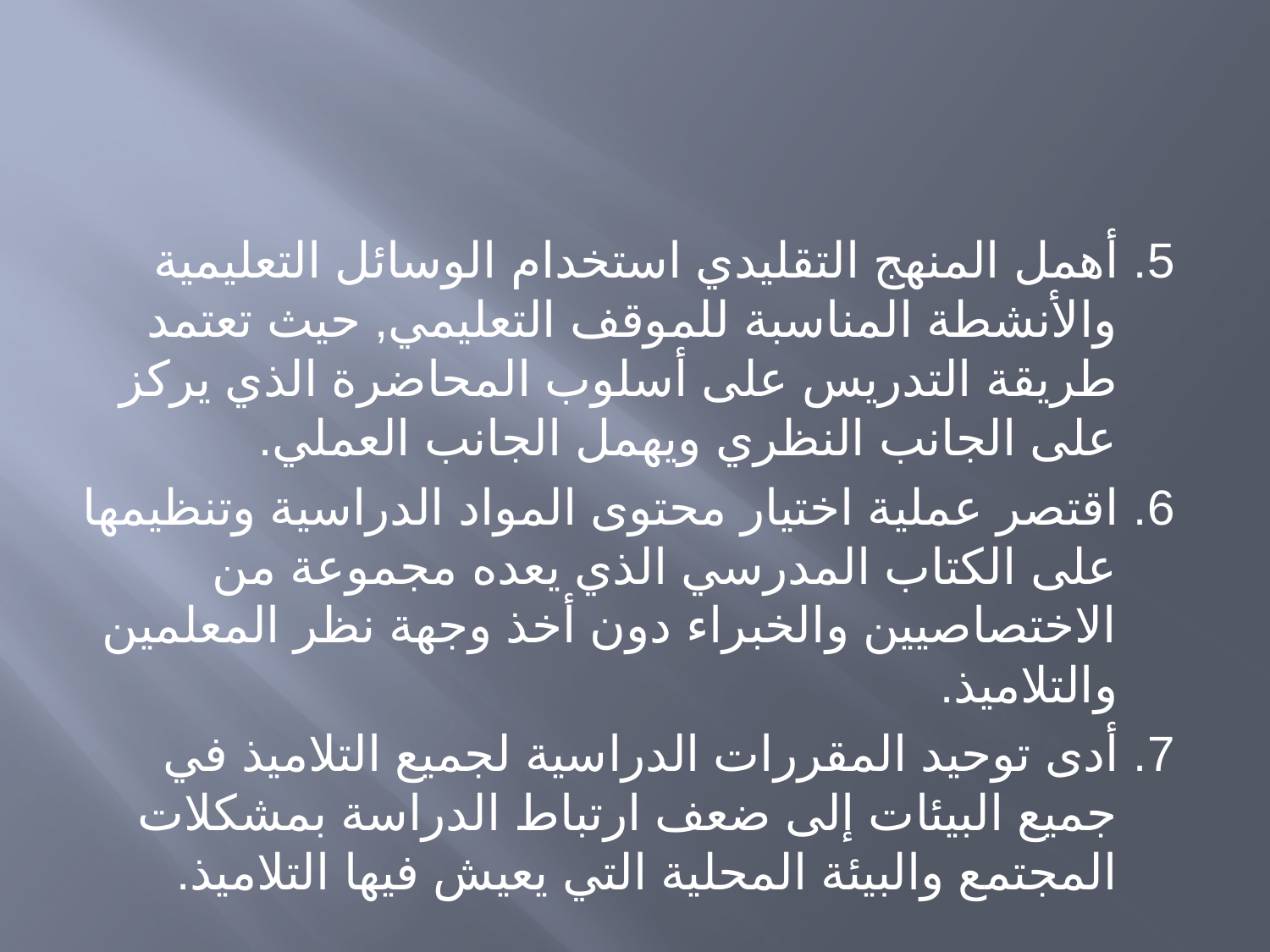

#
5. أهمل المنهج التقليدي استخدام الوسائل التعليمية والأنشطة المناسبة للموقف التعليمي, حيث تعتمد طريقة التدريس على أسلوب المحاضرة الذي يركز على الجانب النظري ويهمل الجانب العملي.
6. اقتصر عملية اختيار محتوى المواد الدراسية وتنظيمها على الكتاب المدرسي الذي يعده مجموعة من الاختصاصيين والخبراء دون أخذ وجهة نظر المعلمين والتلاميذ.
7. أدى توحيد المقررات الدراسية لجميع التلاميذ في جميع البيئات إلى ضعف ارتباط الدراسة بمشكلات المجتمع والبيئة المحلية التي يعيش فيها التلاميذ.